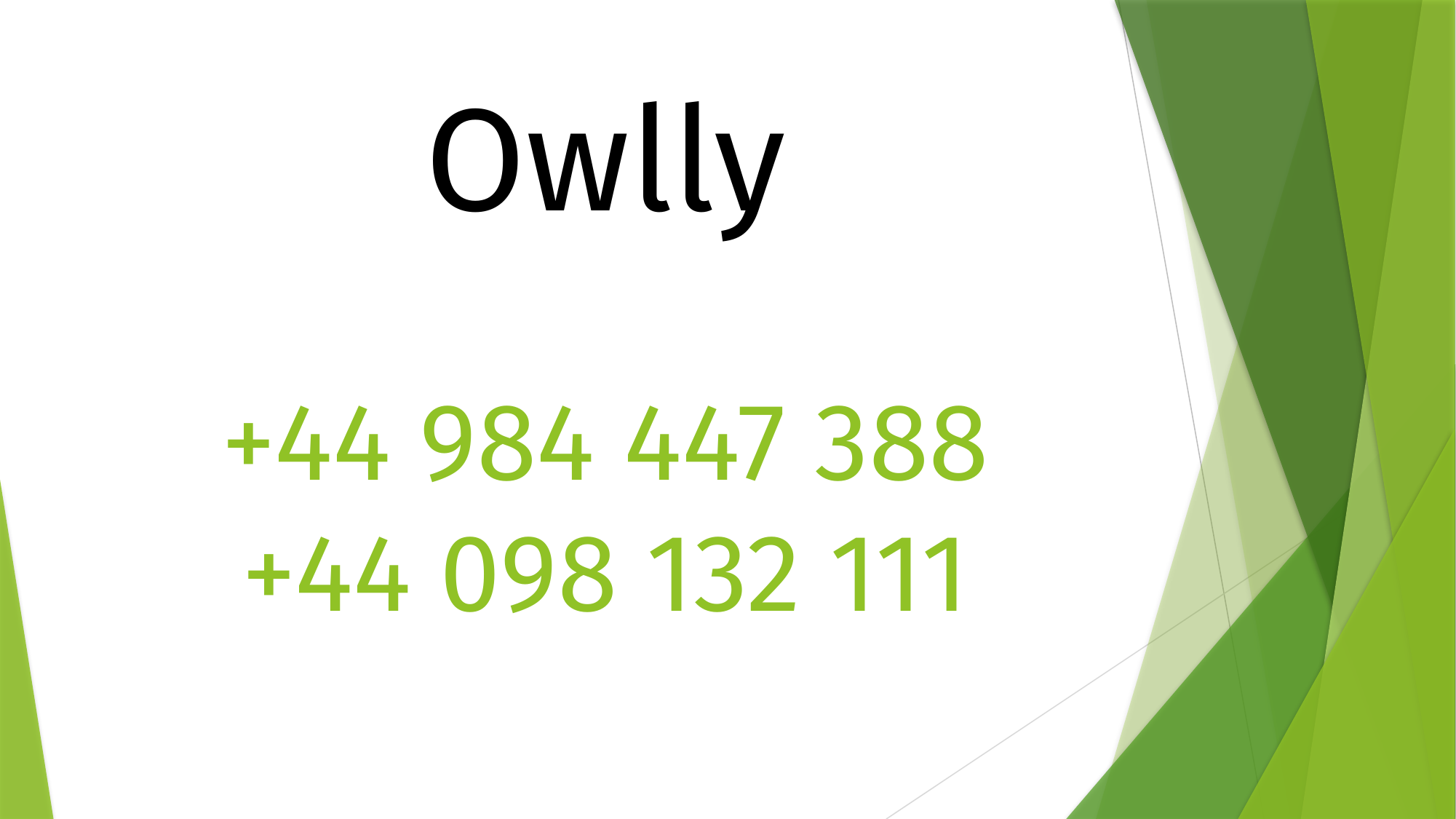

# Owlly +44 984 447 388 +44 098 132 111